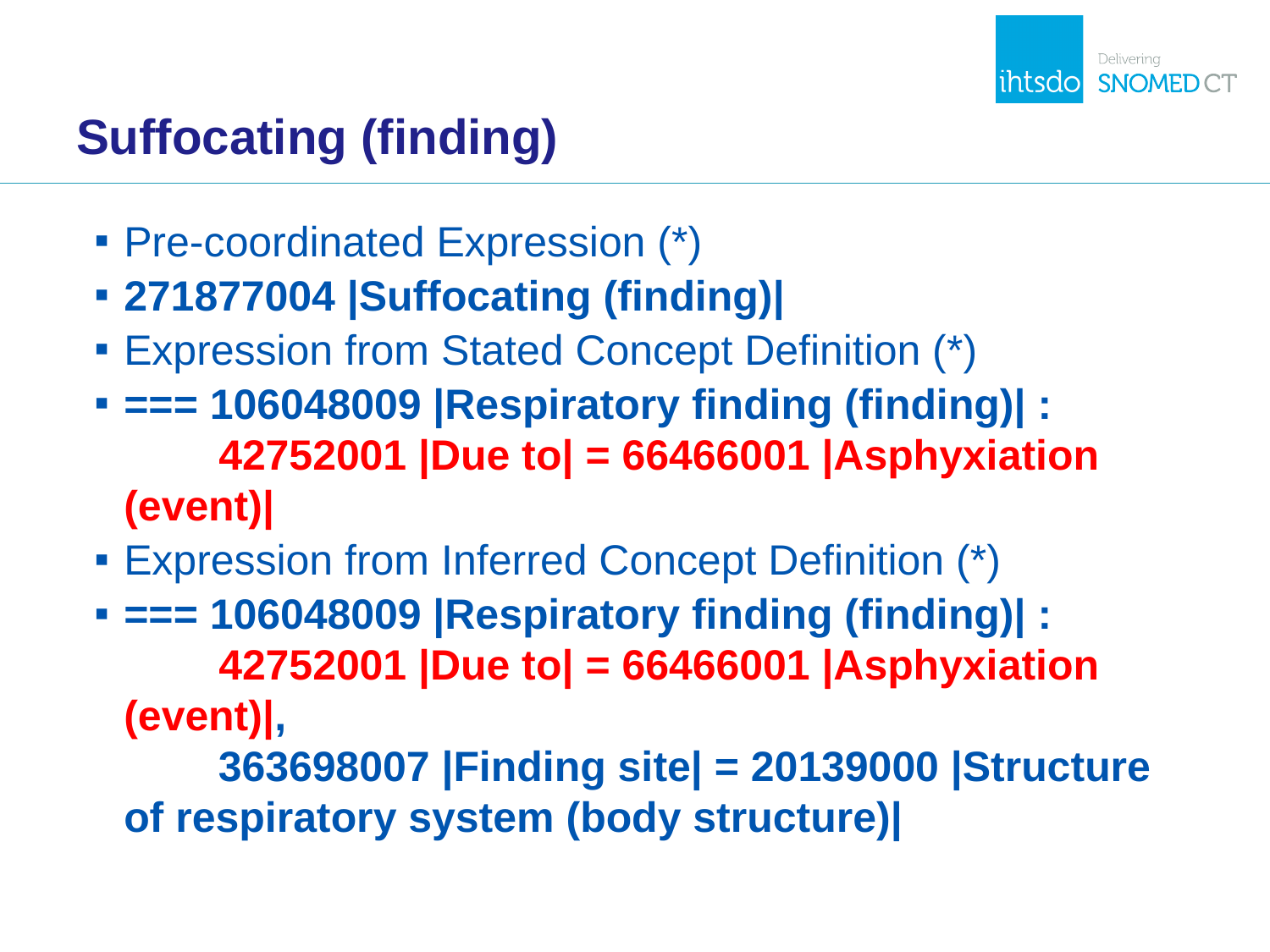

# Suffocating (finding)
Pre-coordinated Expression (*)
271877004 |Suffocating (finding)|
Expression from Stated Concept Definition (*)
=== 106048009 |Respiratory finding (finding)| :
        42752001 |Due to| = 66466001 |Asphyxiation (event)|
Expression from Inferred Concept Definition (*)
=== 106048009 |Respiratory finding (finding)| :
        42752001 |Due to| = 66466001 |Asphyxiation (event)|,
        363698007 |Finding site| = 20139000 |Structure of respiratory system (body structure)|